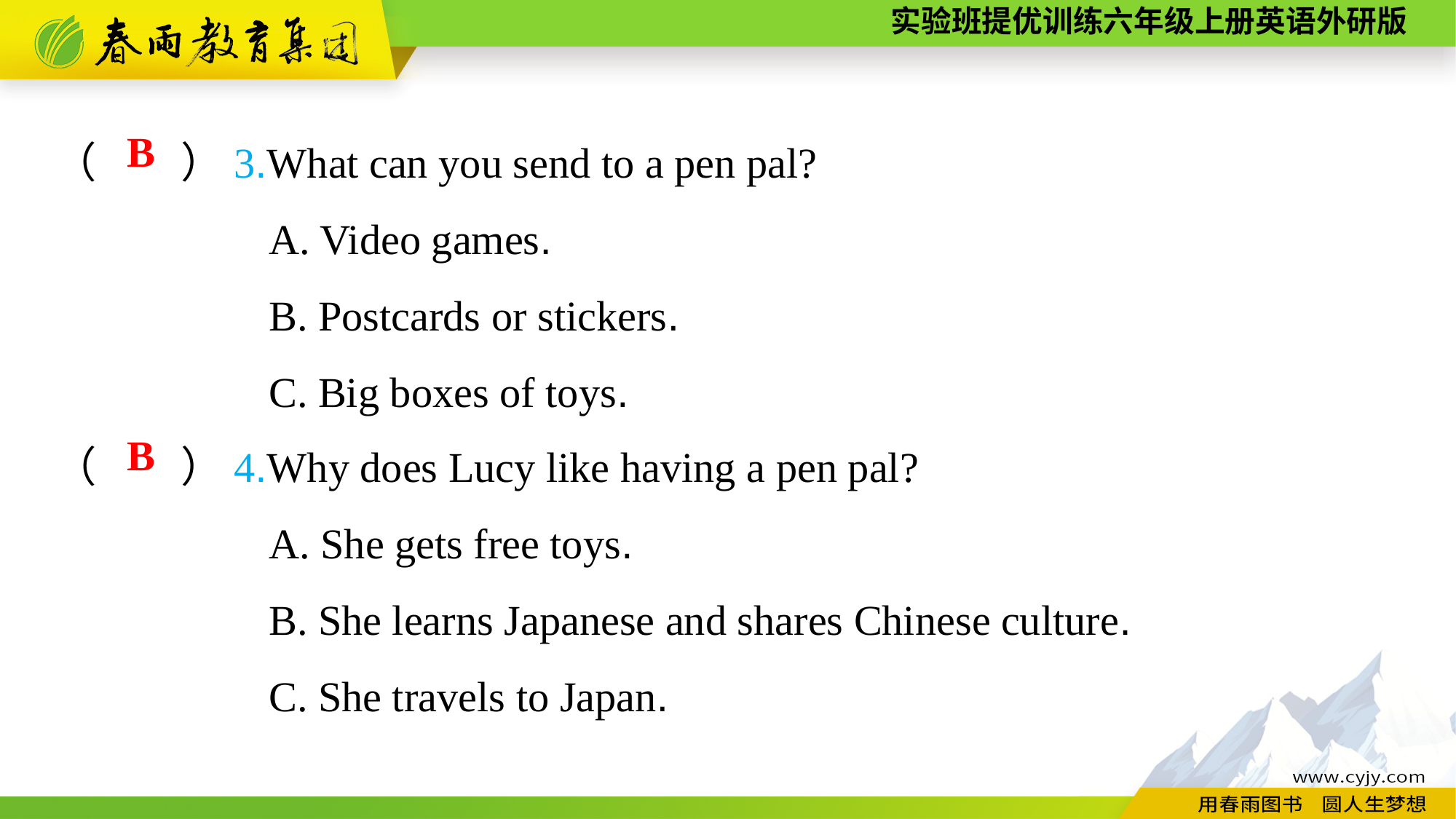

（　　）3.What can you send to a pen pal?
A. Video games.
B. Postcards or stickers.
C. Big boxes of toys.
B
（　　）4.Why does Lucy like having a pen pal?
A. She gets free toys.
B. She learns Japanese and shares Chinese culture.
C. She travels to Japan.
B